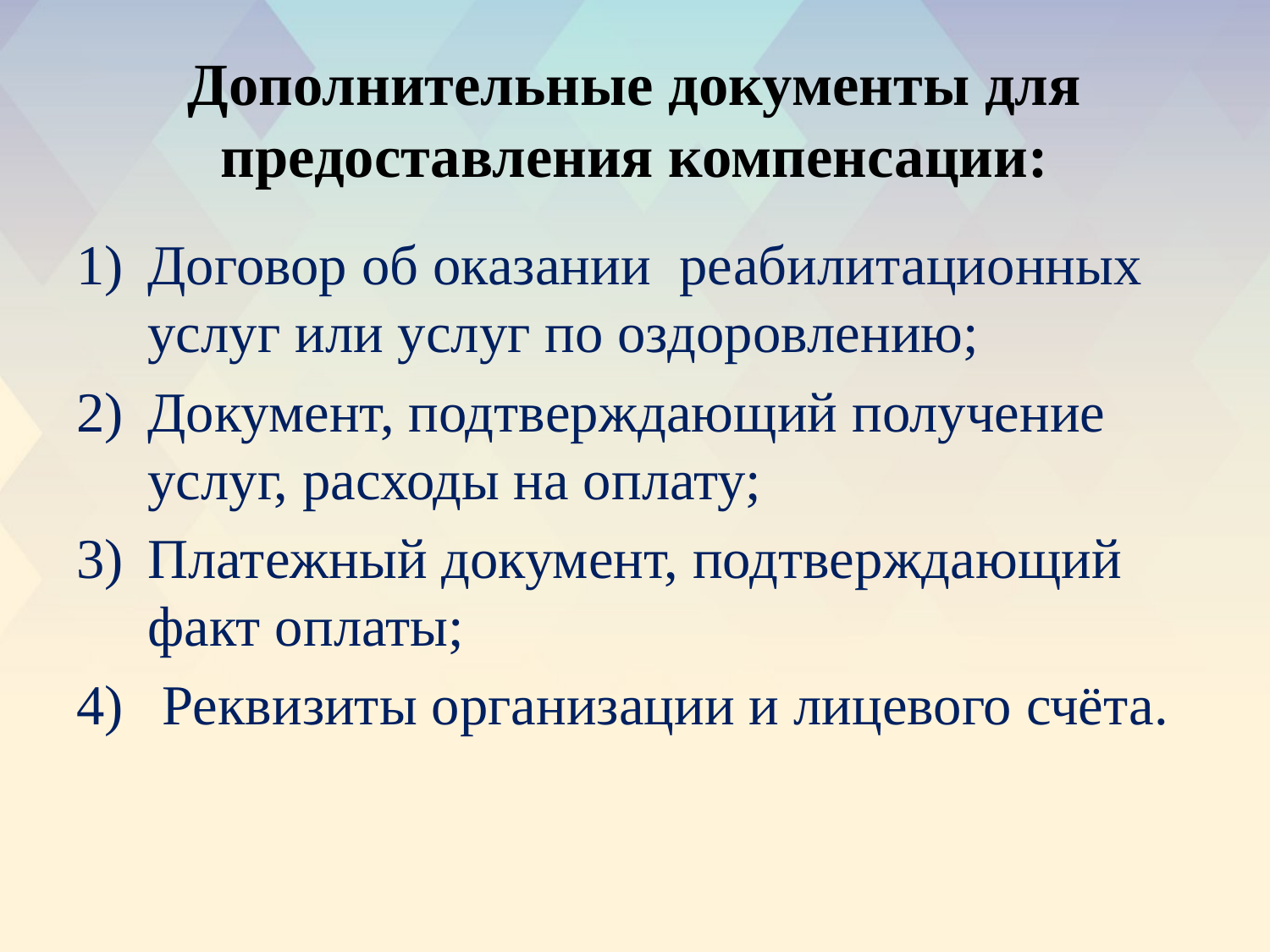

# Дополнительные документы для предоставления компенсации:
Договор об оказании  реабилитационных услуг или услуг по оздоровлению;
Документ, подтверждающий получение услуг, расходы на оплату;
Платежный документ, подтверждающий факт оплаты;
 Реквизиты организации и лицевого счёта.